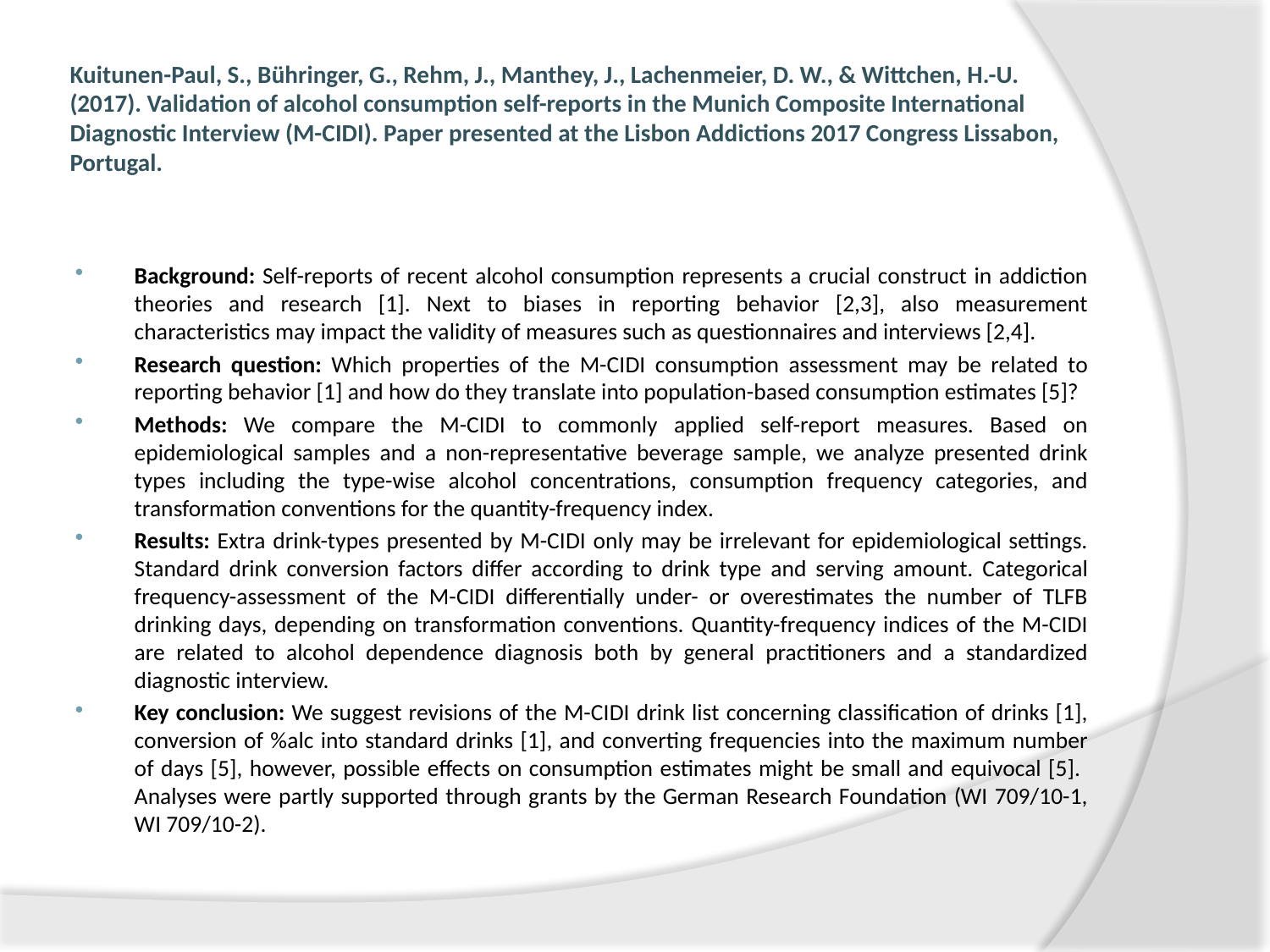

# Kuitunen-Paul, S., Bühringer, G., Rehm, J., Manthey, J., Lachenmeier, D. W., & Wittchen, H.-U. (2017). Validation of alcohol consumption self-reports in the Munich Composite International Diagnostic Interview (M-CIDI). Paper presented at the Lisbon Addictions 2017 Congress Lissabon, Portugal.

Background: Self-reports of recent alcohol consumption represents a crucial construct in addiction theories and research [1]. Next to biases in reporting behavior [2,3], also measurement characteristics may impact the validity of measures such as questionnaires and interviews [2,4].
Research question: Which properties of the M-CIDI consumption assessment may be related to reporting behavior [1] and how do they translate into population-based consumption estimates [5]?
Methods: We compare the M-CIDI to commonly applied self-report measures. Based on epidemiological samples and a non-representative beverage sample, we analyze presented drink types including the type-wise alcohol concentrations, consumption frequency categories, and transformation conventions for the quantity-frequency index.
Results: Extra drink-types presented by M-CIDI only may be irrelevant for epidemiological settings. Standard drink conversion factors differ according to drink type and serving amount. Categorical frequency-assessment of the M-CIDI differentially under- or overestimates the number of TLFB drinking days, depending on transformation conventions. Quantity-frequency indices of the M-CIDI are related to alcohol dependence diagnosis both by general practitioners and a standardized diagnostic interview.
Key conclusion: We suggest revisions of the M-CIDI drink list concerning classification of drinks [1], conversion of %alc into standard drinks [1], and converting frequencies into the maximum number of days [5], however, possible effects on consumption estimates might be small and equivocal [5].  Analyses were partly supported through grants by the German Research Foundation (WI 709/10-1, WI 709/10-2).